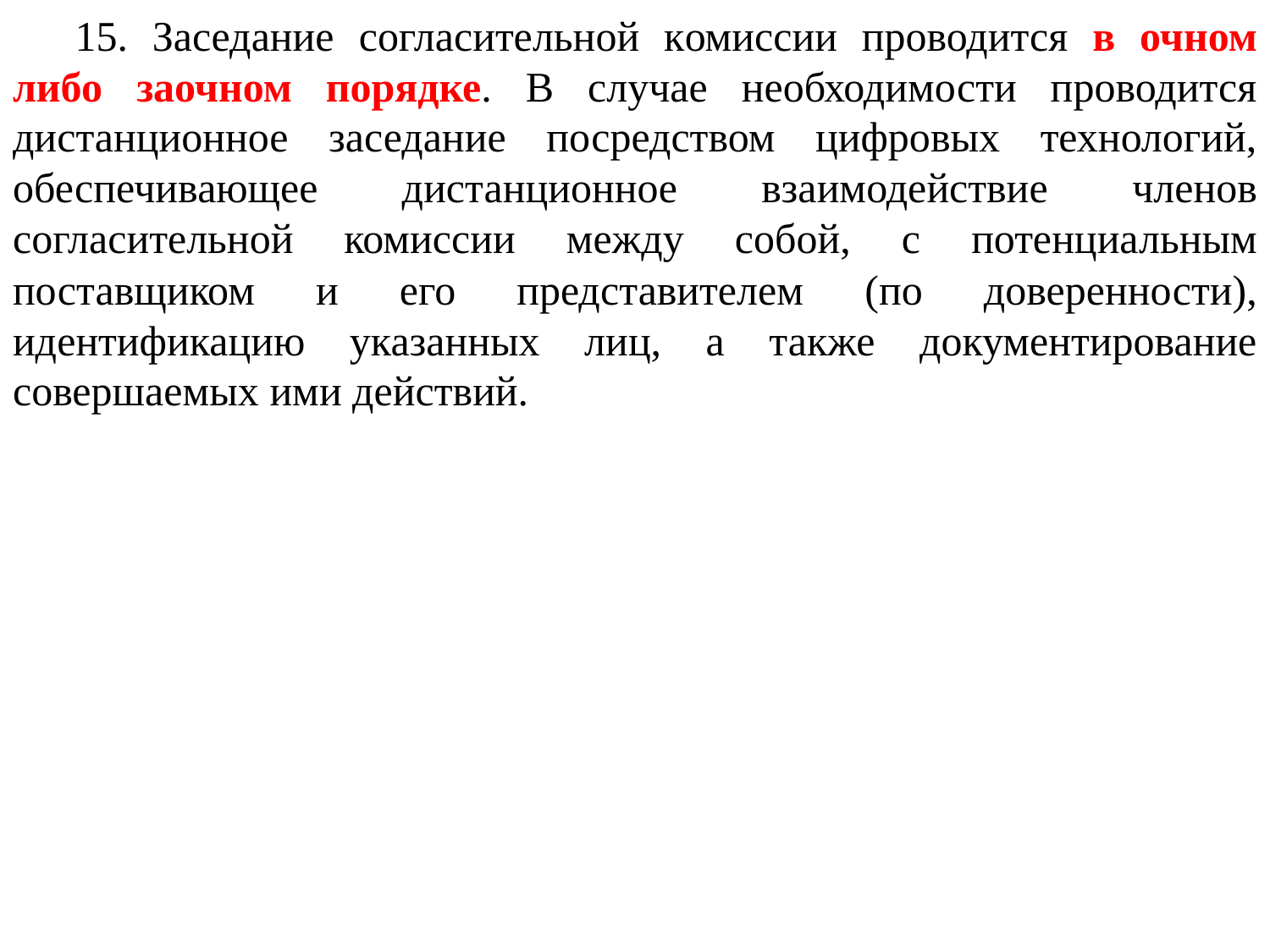

15. Заседание согласительной комиссии проводится в очном либо заочном порядке. В случае необходимости проводится дистанционное заседание посредством цифровых технологий, обеспечивающее дистанционное взаимодействие членов согласительной комиссии между собой, с потенциальным поставщиком и его представителем (по доверенности), идентификацию указанных лиц, а также документирование совершаемых ими действий.